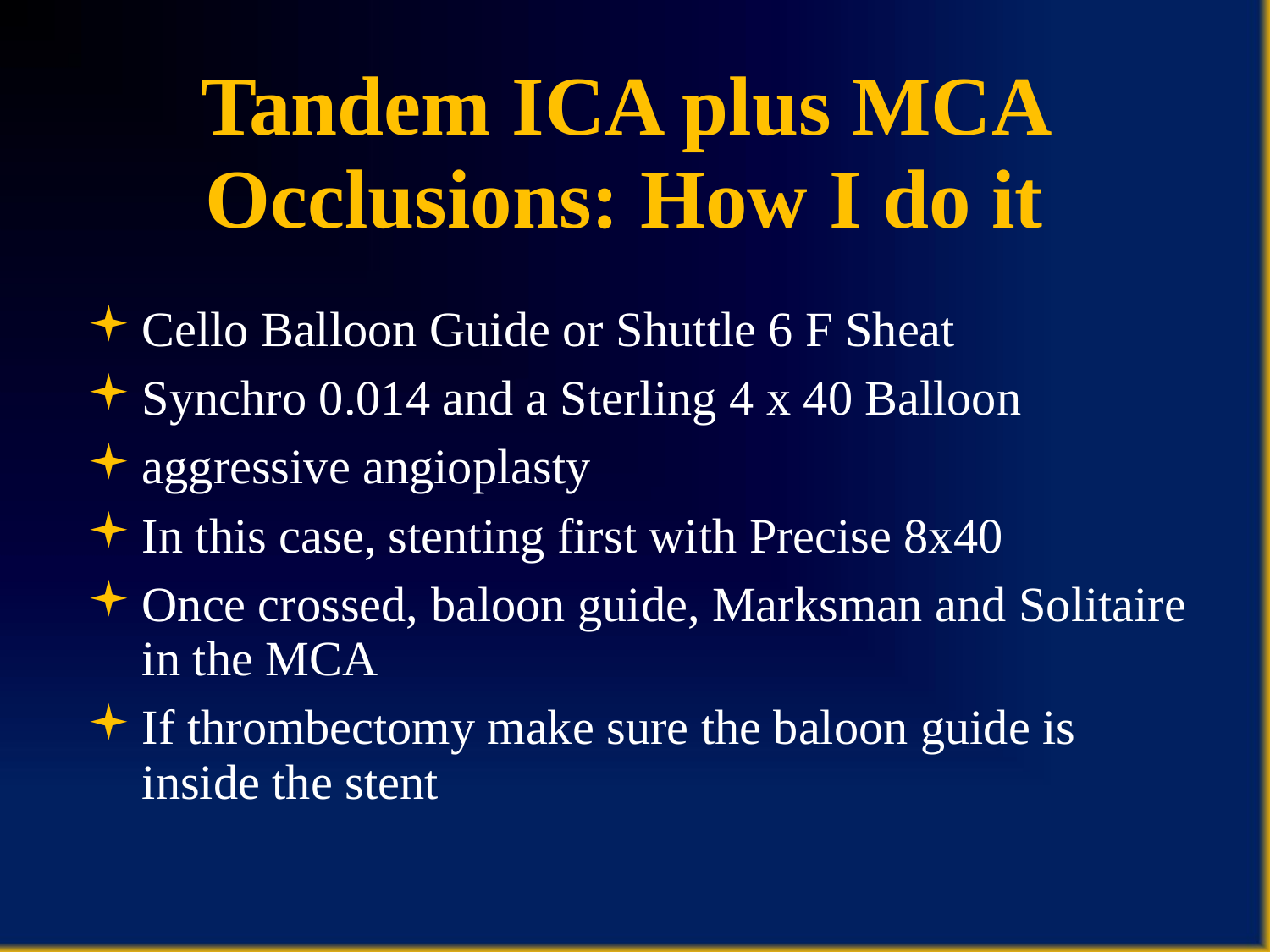

Tandem ICA plus MCA Occlusions: How I do it
Cello Balloon Guide or Shuttle 6 F Sheat
Synchro 0.014 and a Sterling 4 x 40 Balloon
aggressive angioplasty
In this case, stenting first with Precise 8x40
Once crossed, baloon guide, Marksman and Solitaire in the MCA
If thrombectomy make sure the baloon guide is inside the stent